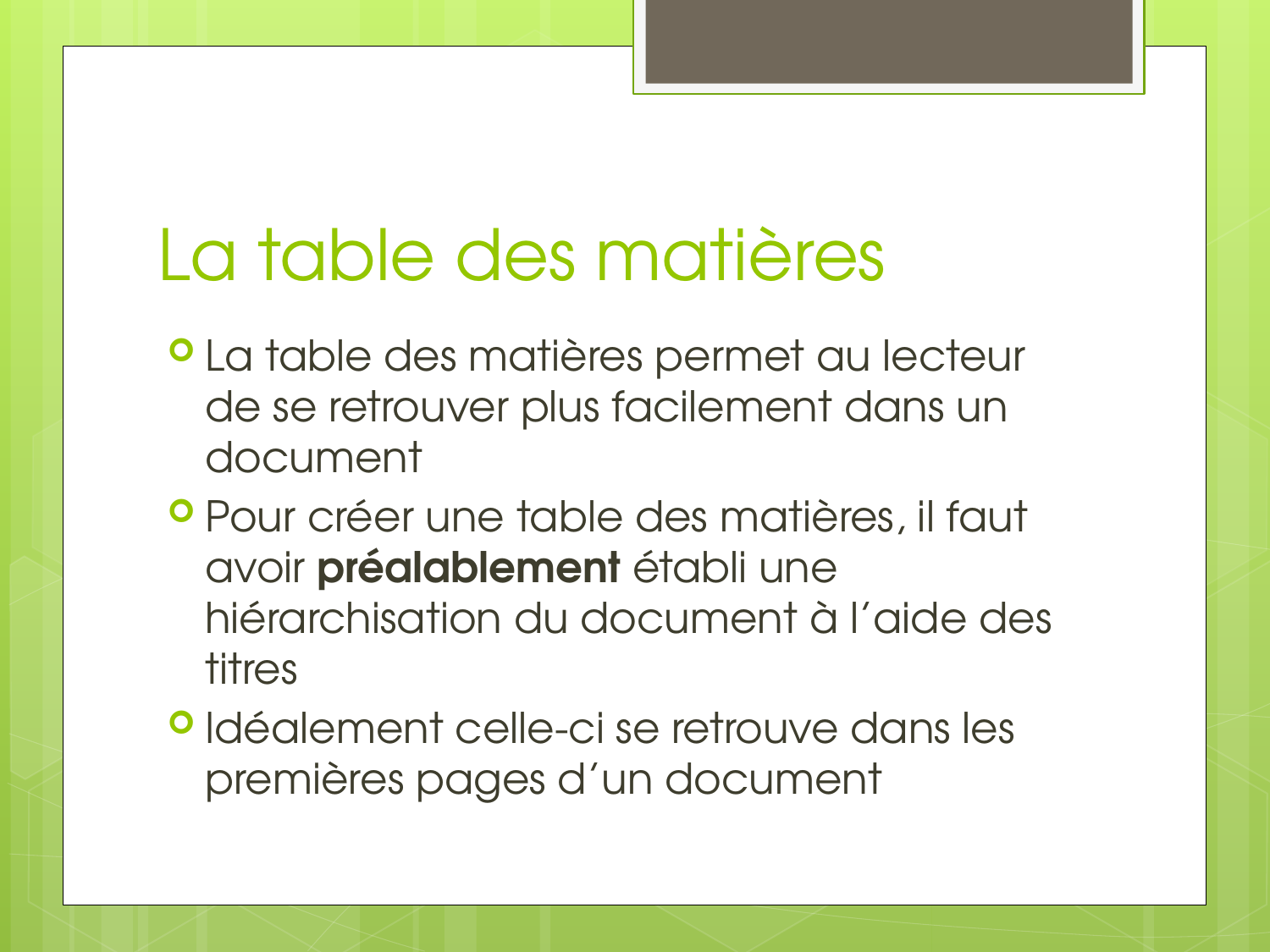

# La table des matières
La table des matières permet au lecteur de se retrouver plus facilement dans un document
Pour créer une table des matières, il faut avoir préalablement établi une hiérarchisation du document à l’aide des titres
Idéalement celle-ci se retrouve dans les premières pages d’un document